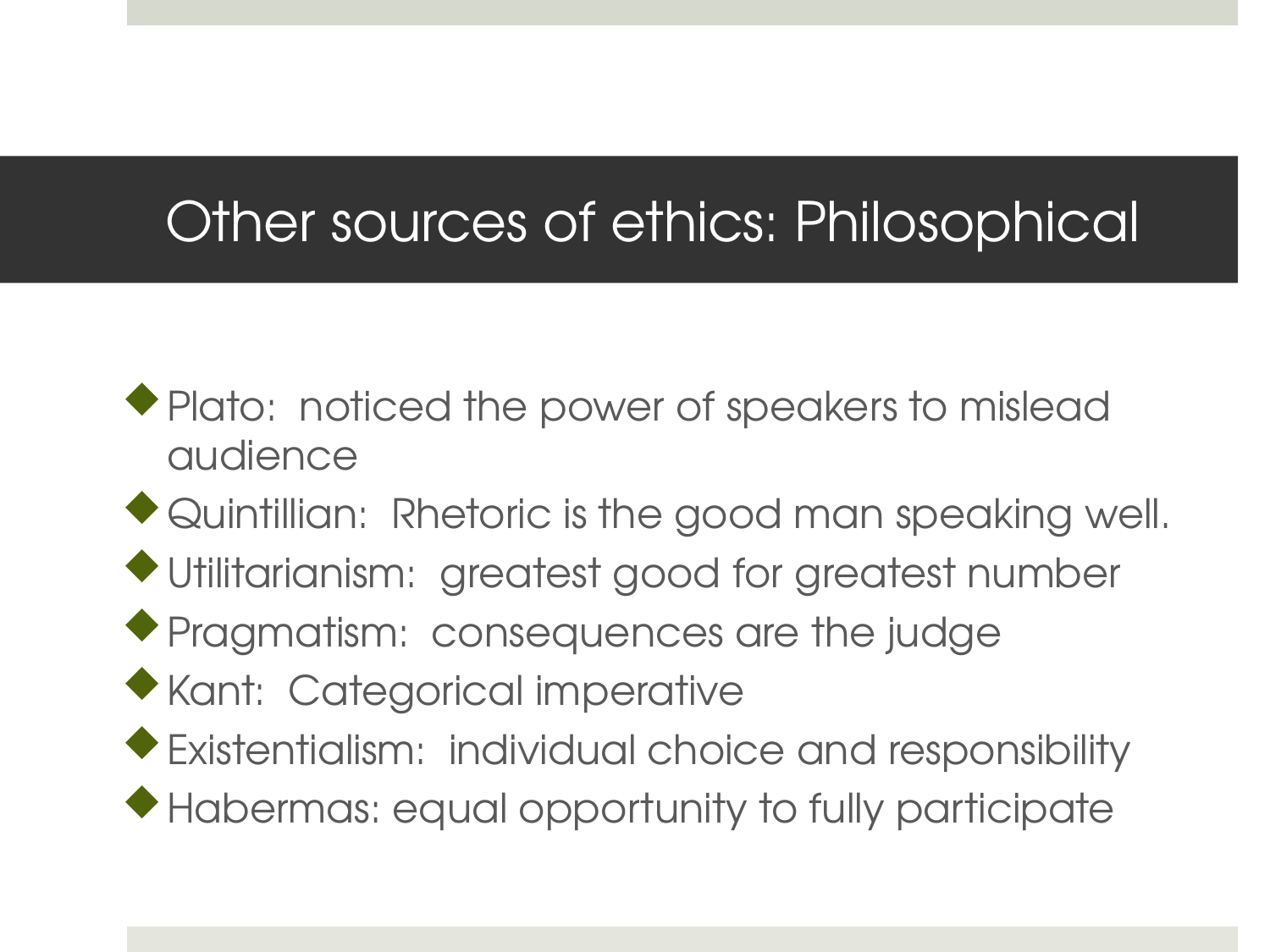

# Other sources of ethics: Philosophical

Plato:  noticed the power of speakers to mislead audience
Quintillian:  Rhetoric is the good man speaking well.
Utilitarianism:  greatest good for greatest number
Pragmatism:  consequences are the judge
Kant:  Categorical imperative
Existentialism:  individual choice and responsibility
Habermas: equal opportunity to fully participate